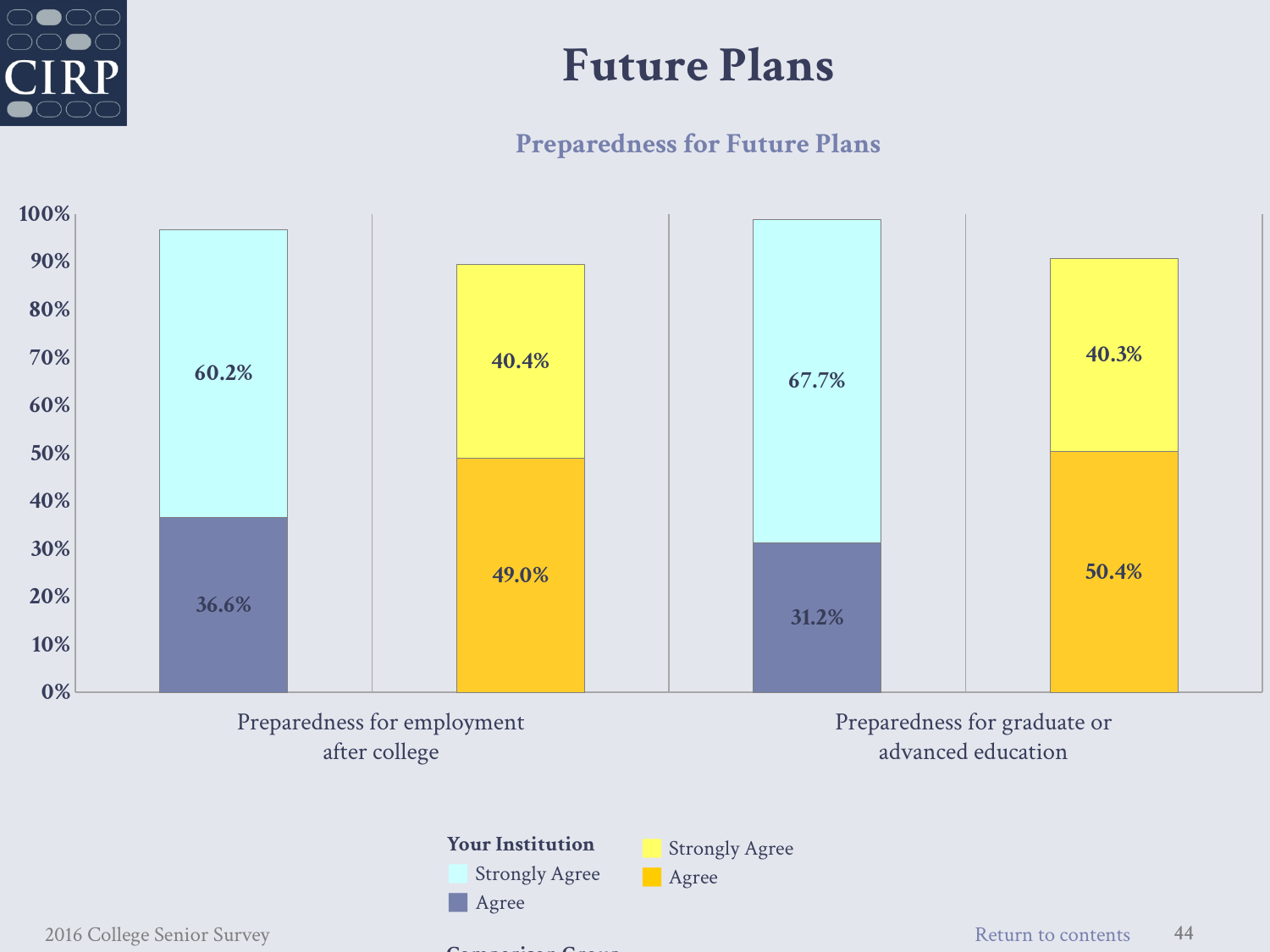

Future Plans
Preparedness for Future Plans

### Chart

| Category | stronger | much stronger |
|---|---|---|
| Preparedness for employment after college | 0.366 | 0.602 |
| comp | 0.49 | 0.404 |
| Preparedness for graduate or advanced education | 0.312 | 0.677 |
| comp | 0.504 | 0.403 |
Preparedness for employment after college
Preparedness for graduate or advanced education
Your Institution
■ Strongly Agree
■ Agree

Comparison Group
■ Strongly Agree
■ Agree

2016 College Senior Survey
44
44